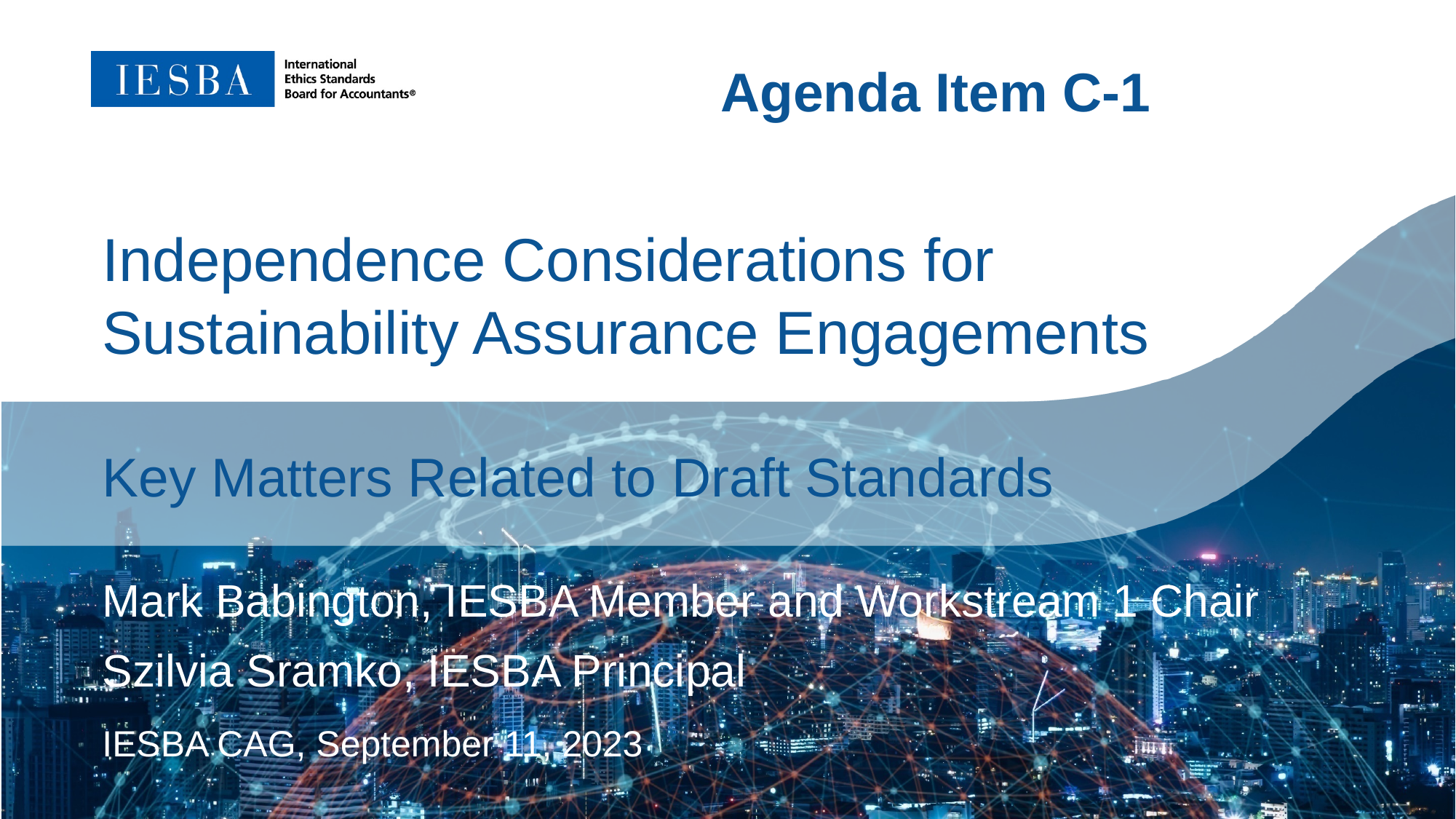

Agenda Item C-1
Independence Considerations for Sustainability Assurance Engagements
Key Matters Related to Draft Standards
Mark Babington, IESBA Member and Workstream 1 Chair
Szilvia Sramko, IESBA Principal
IESBA CAG, September 11, 2023